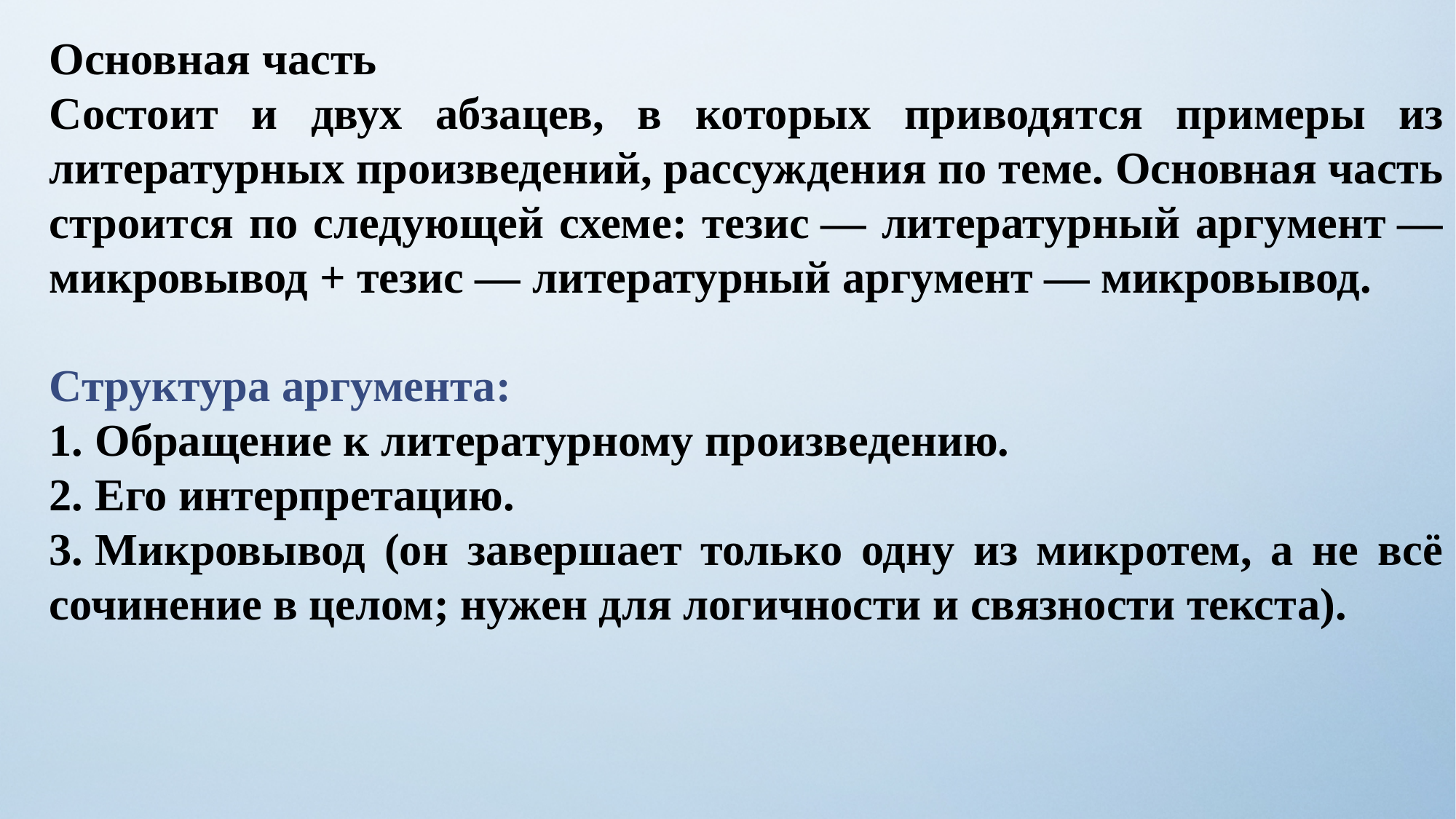

Основная часть
Состоит и двух абзацев, в которых приводятся примеры из литературных произведений, рассуждения по теме. Основная часть строится по следующей схеме: тезис — литературный аргумент — микровывод + тезис — литературный аргумент — микровывод.

Структура аргумента:
1. Обращение к литературному произведению.
2. Его интерпретацию.
3. Микровывод (он завершает только одну из микротем, а не всё сочинение в целом; нужен для логичности и связности текста).